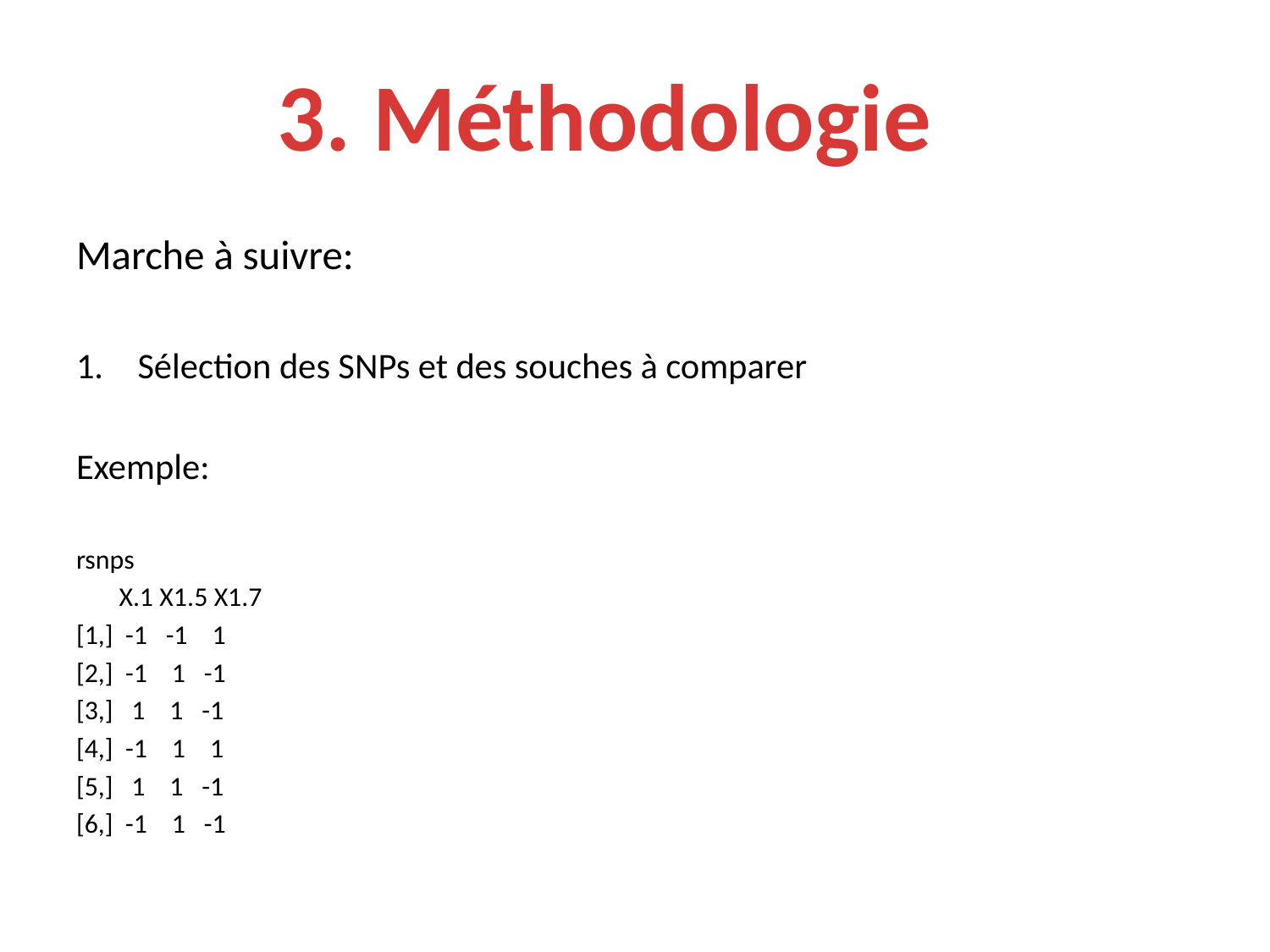

3. Méthodologie
Marche à suivre:

Sélection des SNPs et des souches à comparer

Exemple:

rsnps
       X.1 X1.5 X1.7
[1,]  -1   -1    1
[2,]  -1    1   -1
[3,]   1    1   -1
[4,]  -1    1    1
[5,]   1    1   -1
[6,]  -1    1   -1